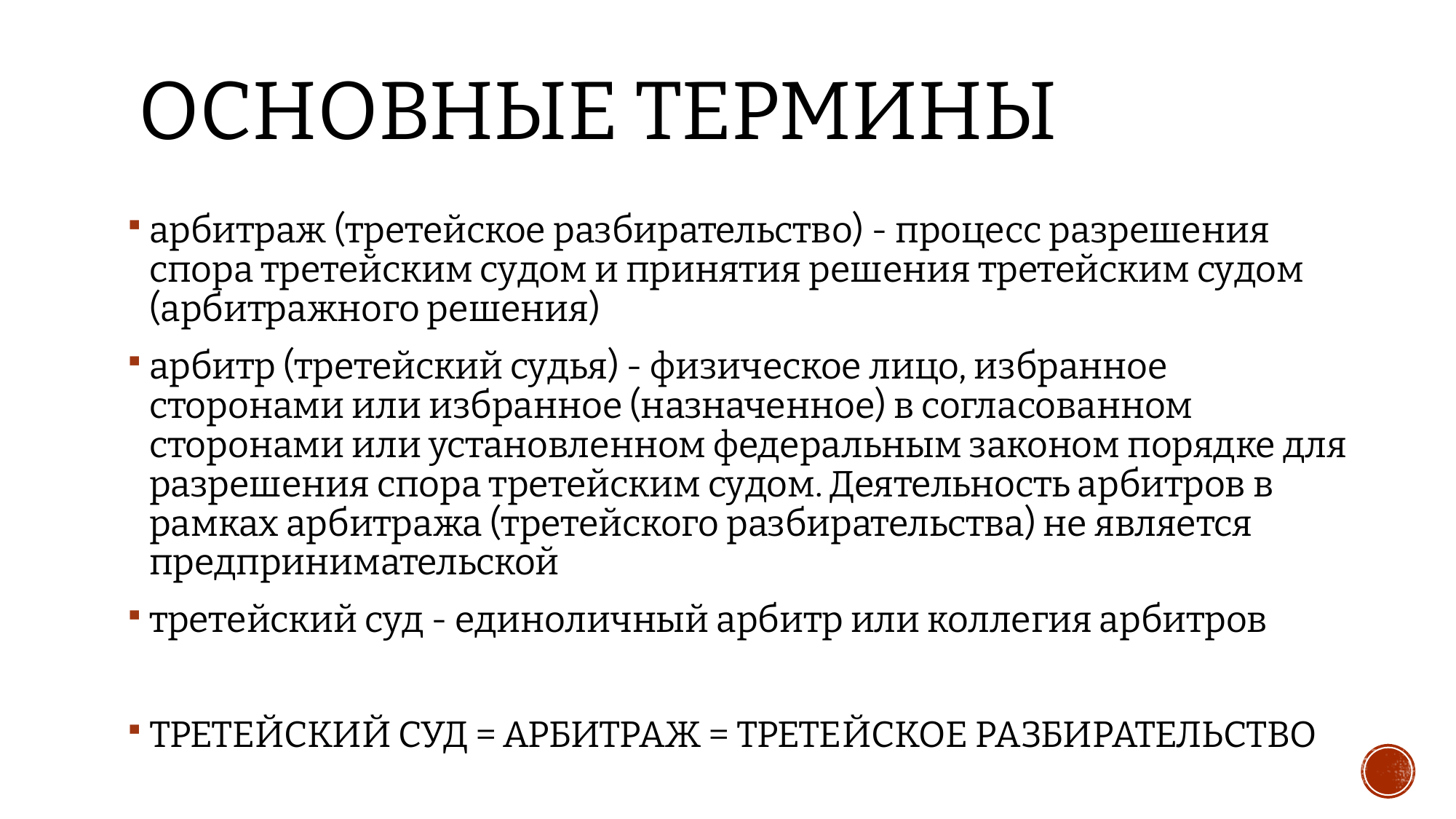

# Основные термины
арбитраж (третейское разбирательство) - процесс разрешения спора третейским судом и принятия решения третейским судом (арбитражного решения)
арбитр (третейский судья) - физическое лицо, избранное сторонами или избранное (назначенное) в согласованном сторонами или установленном федеральным законом порядке для разрешения спора третейским судом. Деятельность арбитров в рамках арбитража (третейского разбирательства) не является предпринимательской
третейский суд - единоличный арбитр или коллегия арбитров

ТРЕТЕЙСКИЙ СУД = АРБИТРАЖ = ТРЕТЕЙСКОЕ РАЗБИРАТЕЛЬСТВО